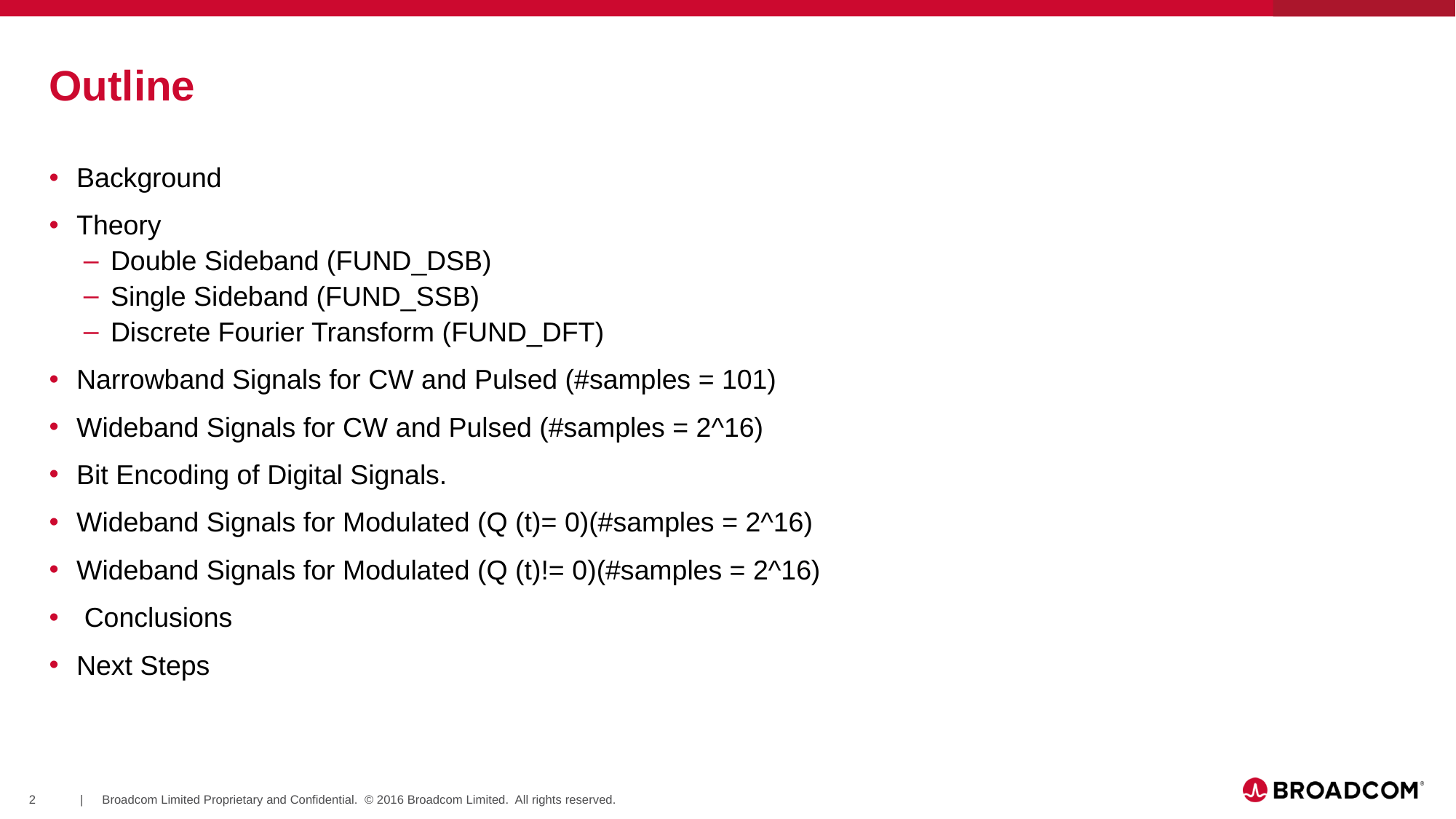

# Outline
Background
Theory
Double Sideband (FUND_DSB)
Single Sideband (FUND_SSB)
Discrete Fourier Transform (FUND_DFT)
Narrowband Signals for CW and Pulsed (#samples = 101)
Wideband Signals for CW and Pulsed (#samples = 2^16)
Bit Encoding of Digital Signals.
Wideband Signals for Modulated (Q (t)= 0)(#samples = 2^16)
Wideband Signals for Modulated (Q (t)!= 0)(#samples = 2^16)
 Conclusions
Next Steps